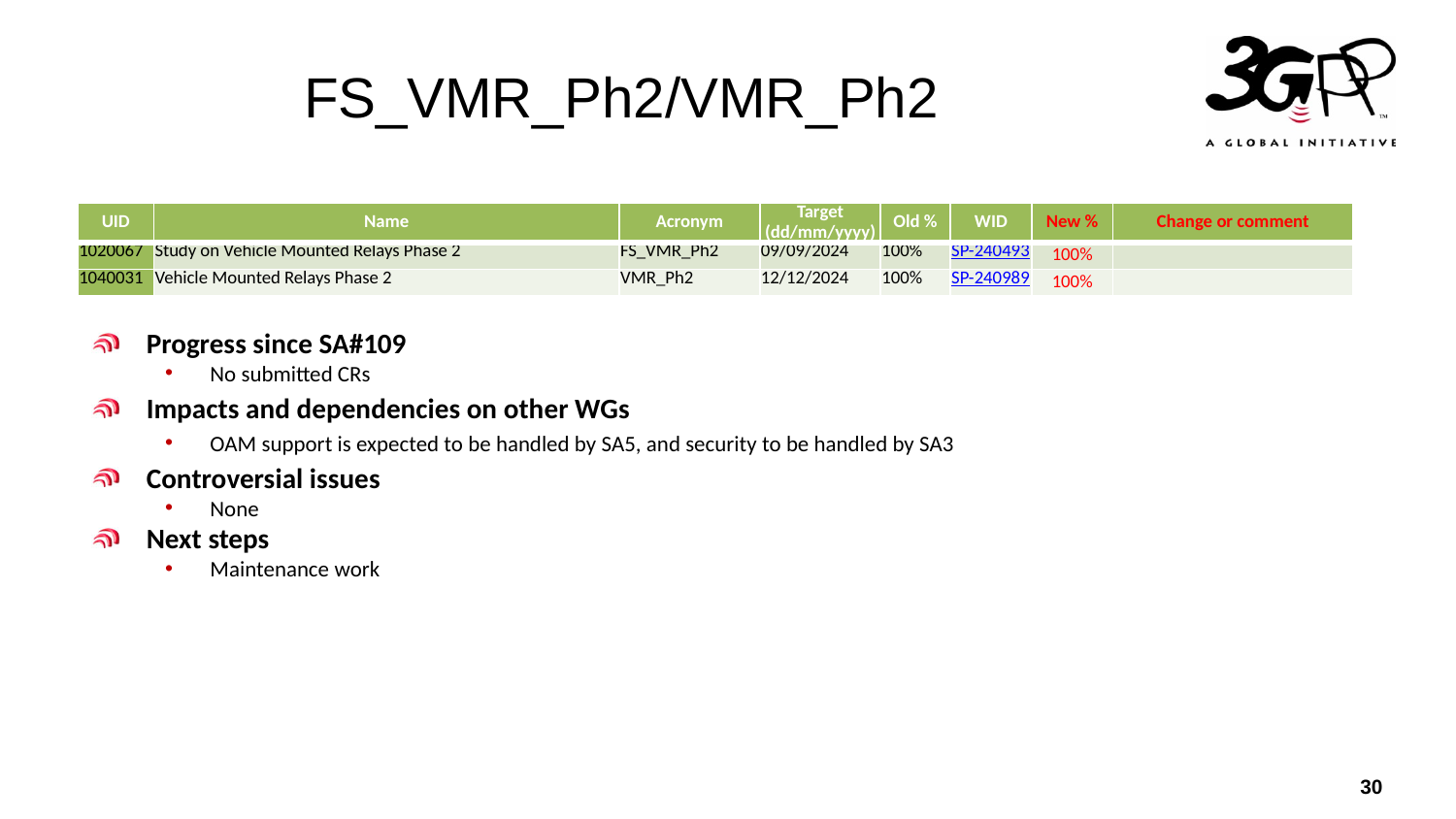

# FS_VMR_Ph2/VMR_Ph2
| UID | Name | Acronym | Target (dd/mm/yyyy) | Old % | WID | New % | Change or comment |
| --- | --- | --- | --- | --- | --- | --- | --- |
| 1020067 | Study on Vehicle Mounted Relays Phase 2 | FS\_VMR\_Ph2 | 09/09/2024 | 100% | SP-240493 | 100% |  |
| 1040031 | Vehicle Mounted Relays Phase 2 | VMR\_Ph2 | 12/12/2024 | 100% | SP-240989 | 100% |  |
Progress since SA#109
No submitted CRs
Impacts and dependencies on other WGs
OAM support is expected to be handled by SA5, and security to be handled by SA3
Controversial issues
None
Next steps
Maintenance work